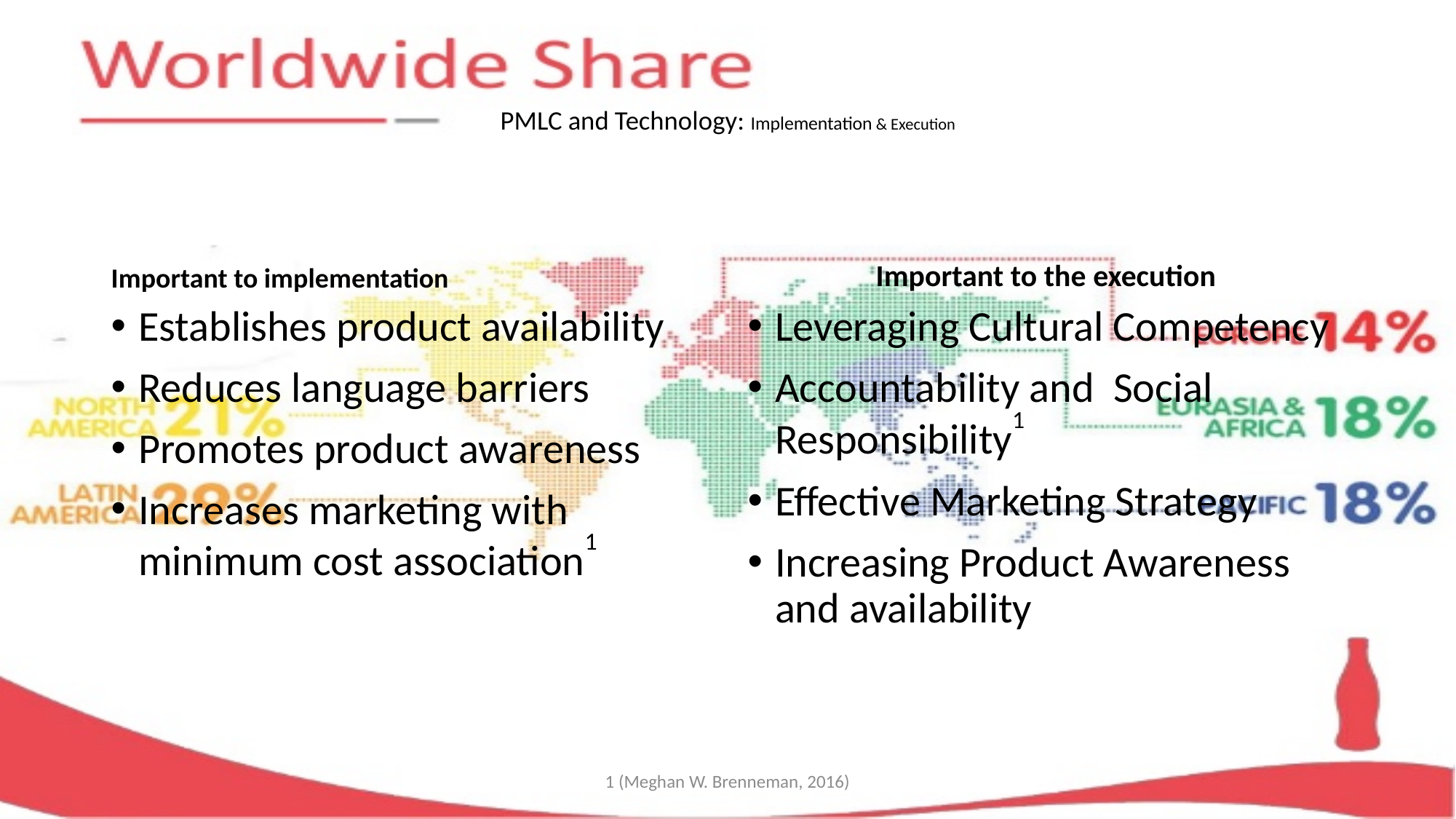

# PMLC and Technology: Implementation & Execution

Important to implementation

Important to the execution

Establishes product availability
Reduces language barriers
Promotes product awareness
Increases marketing with minimum cost association1
Leveraging Cultural Competency
Accountability and  Social Responsibility1
Effective Marketing Strategy
Increasing Product Awareness and availability

1 (Meghan W. Brenneman, 2016)